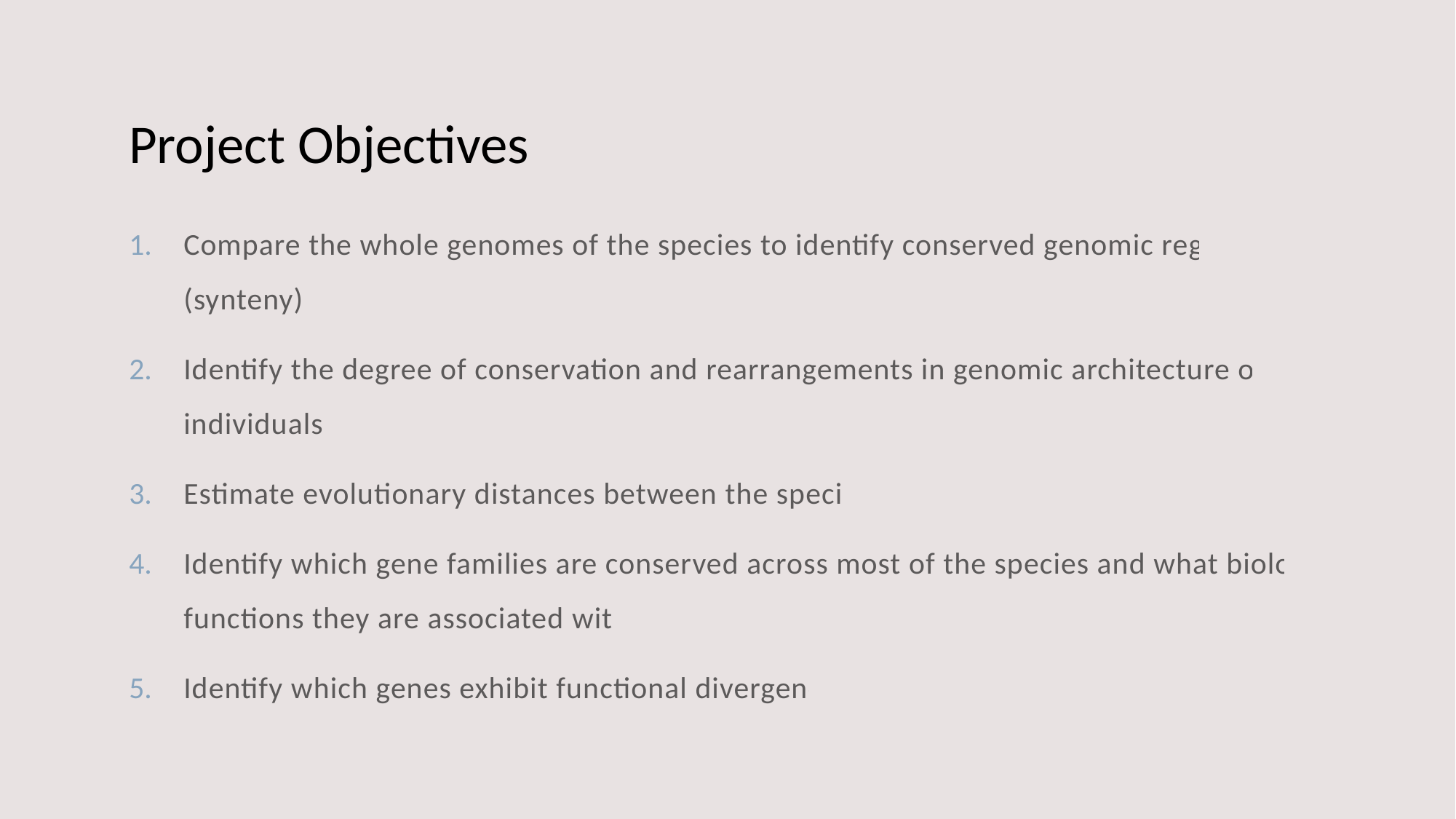

# Project Objectives
Compare the whole genomes of the species to identify conserved genomic regions (synteny).
Identify the degree of conservation and rearrangements in genomic architecture of the individuals.
Estimate evolutionary distances between the species.
Identify which gene families are conserved across most of the species and what biological functions they are associated with.
Identify which genes exhibit functional divergence.